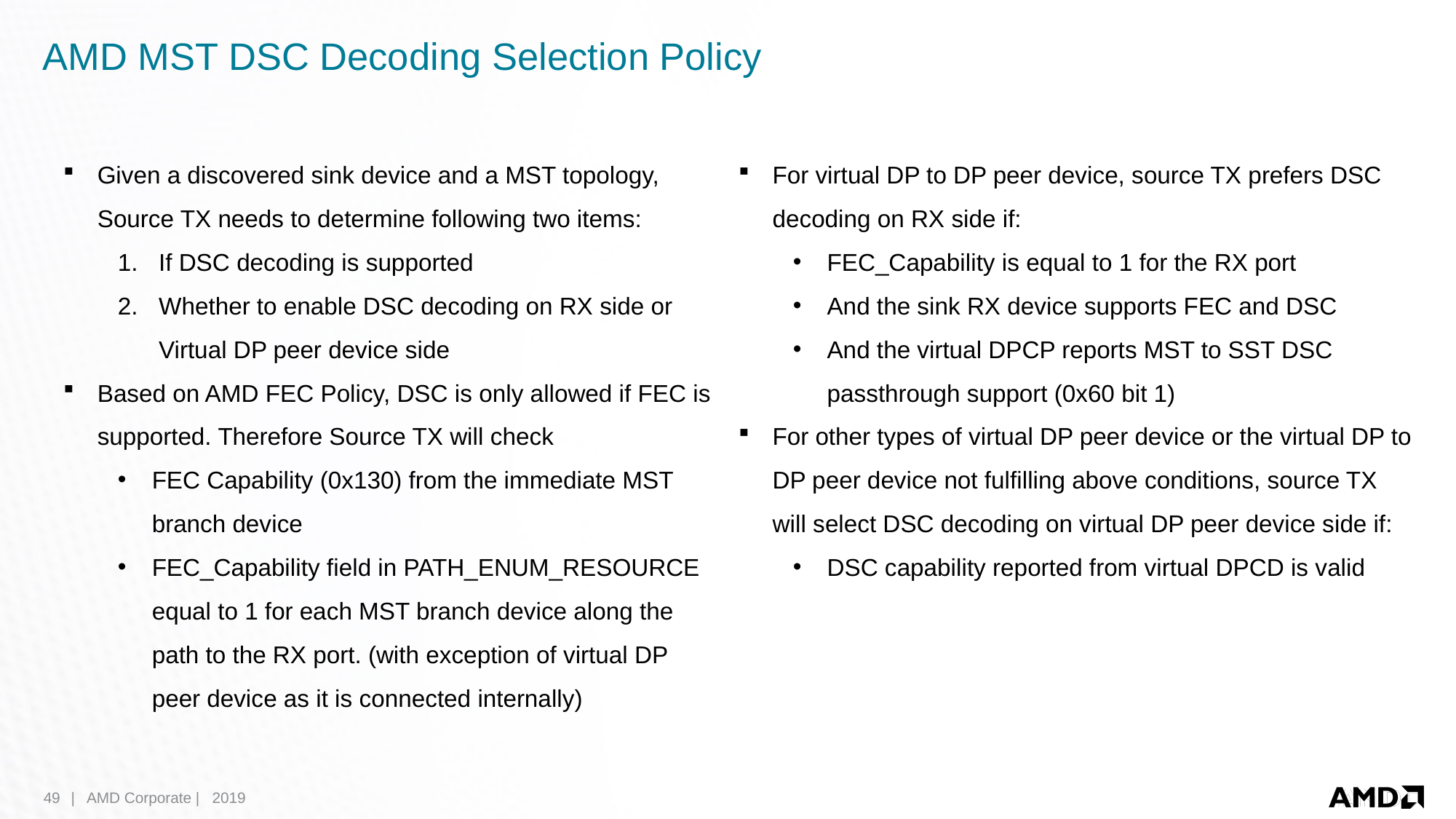

# AMD MST DSC Decoding Selection Policy
Given a discovered sink device and a MST topology, Source TX needs to determine following two items:
If DSC decoding is supported
Whether to enable DSC decoding on RX side or Virtual DP peer device side
Based on AMD FEC Policy, DSC is only allowed if FEC is supported. Therefore Source TX will check
FEC Capability (0x130) from the immediate MST branch device
FEC_Capability field in PATH_ENUM_RESOURCE equal to 1 for each MST branch device along the path to the RX port. (with exception of virtual DP peer device as it is connected internally)
For virtual DP to DP peer device, source TX prefers DSC decoding on RX side if:
FEC_Capability is equal to 1 for the RX port
And the sink RX device supports FEC and DSC
And the virtual DPCP reports MST to SST DSC passthrough support (0x60 bit 1)
For other types of virtual DP peer device or the virtual DP to DP peer device not fulfilling above conditions, source TX will select DSC decoding on virtual DP peer device side if:
DSC capability reported from virtual DPCD is valid

49
|   AMD Corporate |   2019